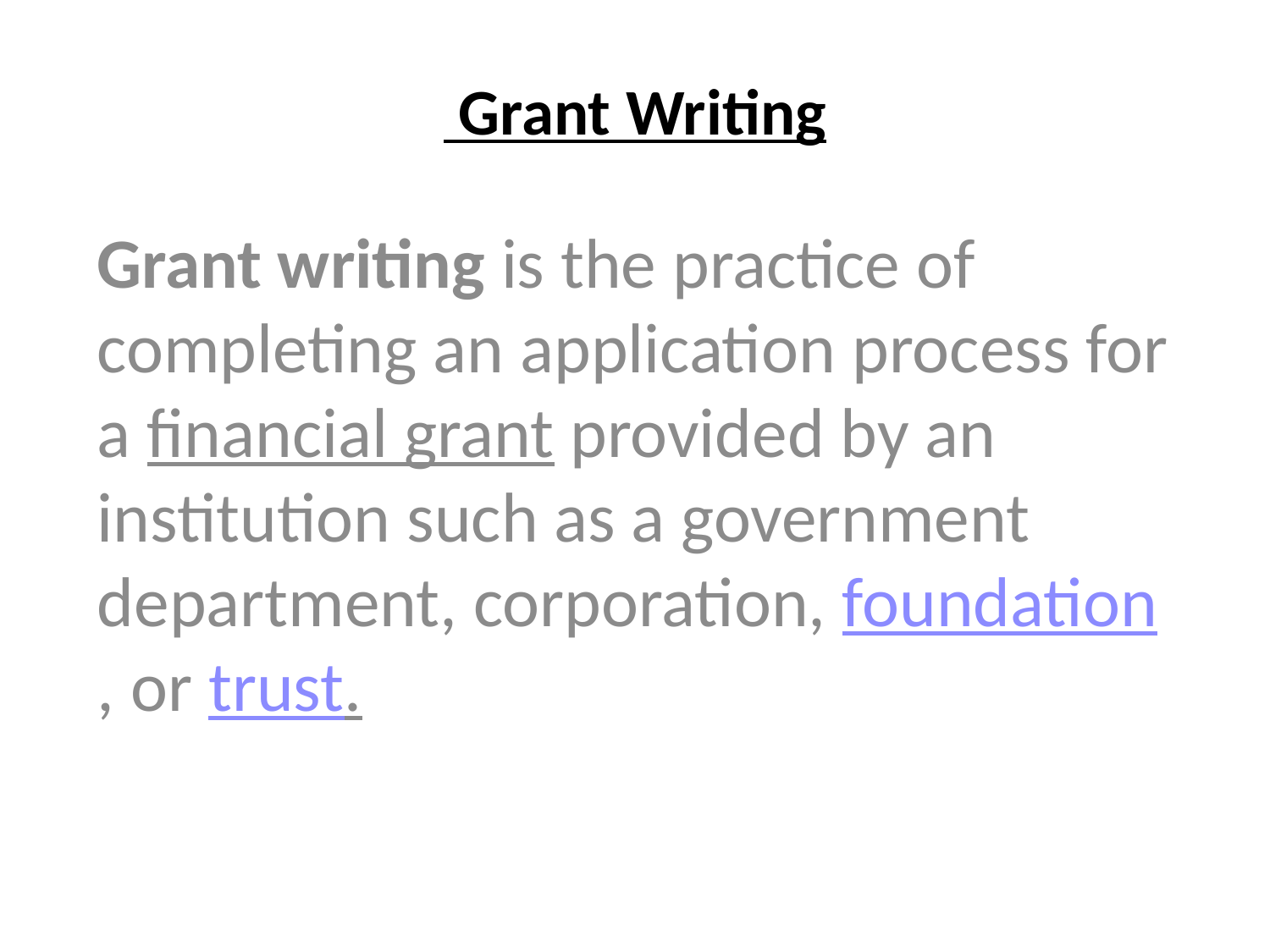

# Grant Writing
Grant writing is the practice of completing an application process for a financial grant provided by an institution such as a government department, corporation, foundation, or trust.